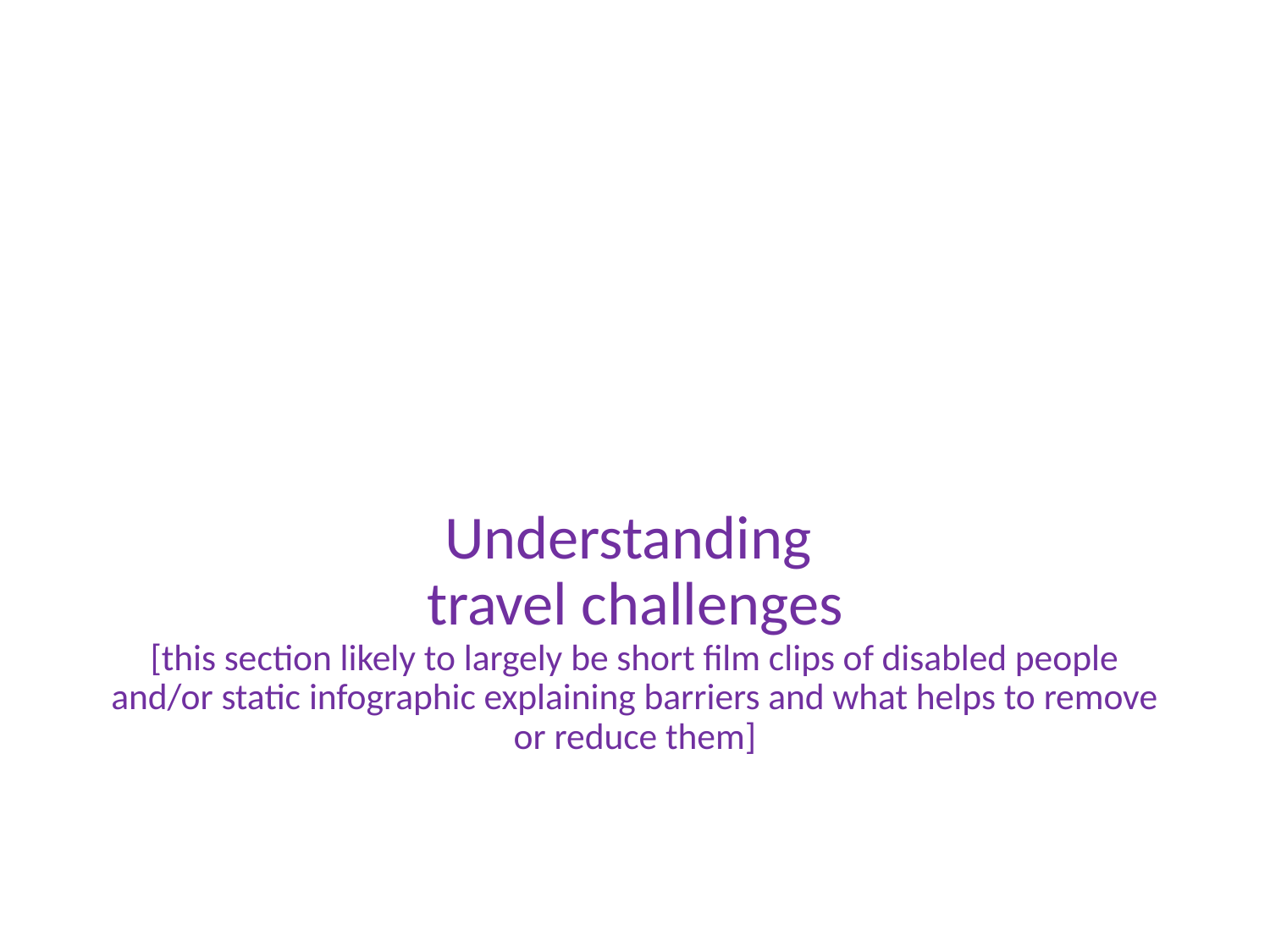

# Understanding travel challenges [this section likely to largely be short film clips of disabled people and/or static infographic explaining barriers and what helps to remove or reduce them]